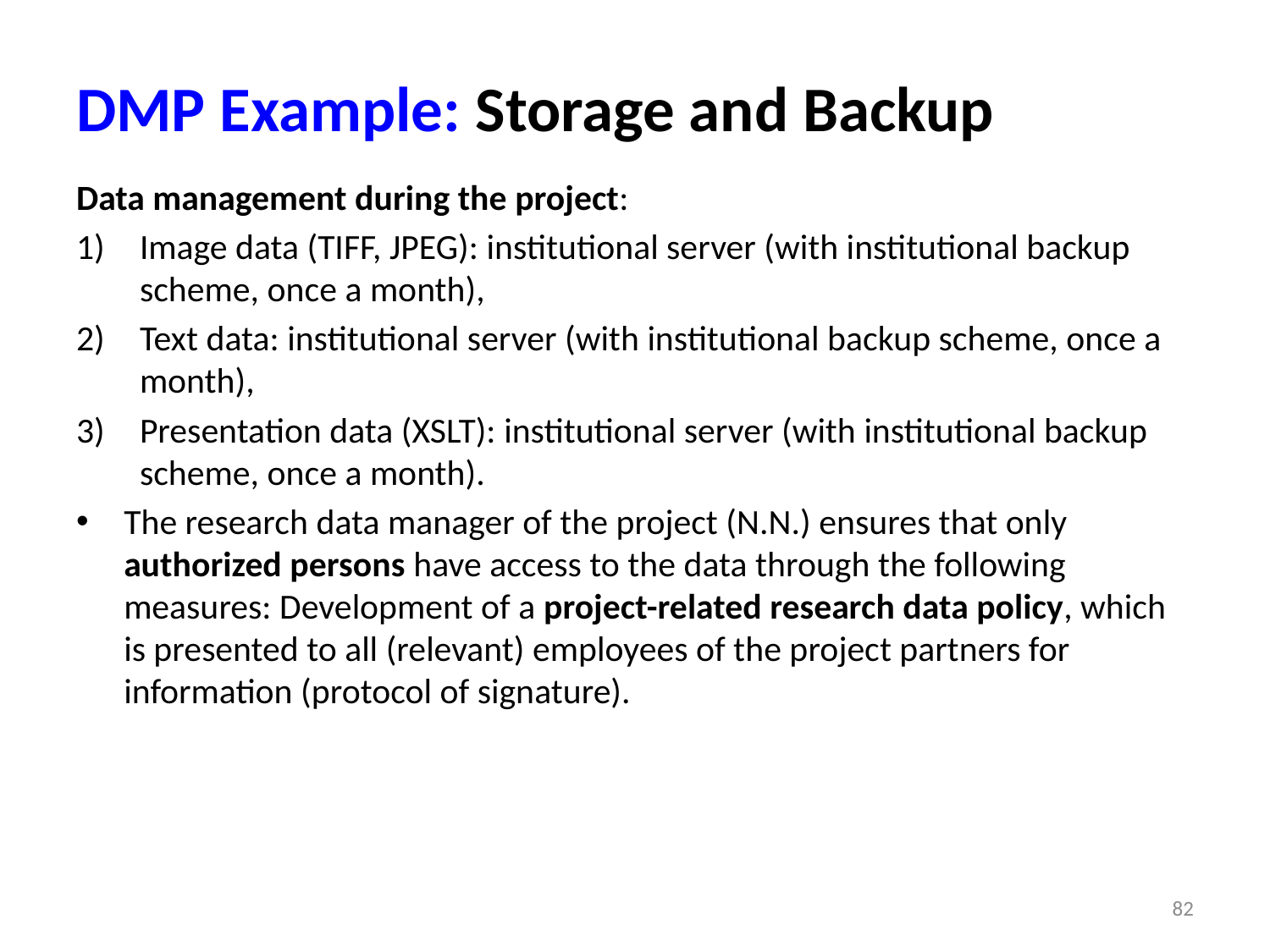

# DMP Example: Storage and Backup
Data management during the project:
Image data (TIFF, JPEG): institutional server (with institutional backup scheme, once a month),
Text data: institutional server (with institutional backup scheme, once a month),
Presentation data (XSLT): institutional server (with institutional backup scheme, once a month).
The research data manager of the project (N.N.) ensures that only authorized persons have access to the data through the following measures: Development of a project-related research data policy, which is presented to all (relevant) employees of the project partners for information (protocol of signature).
82